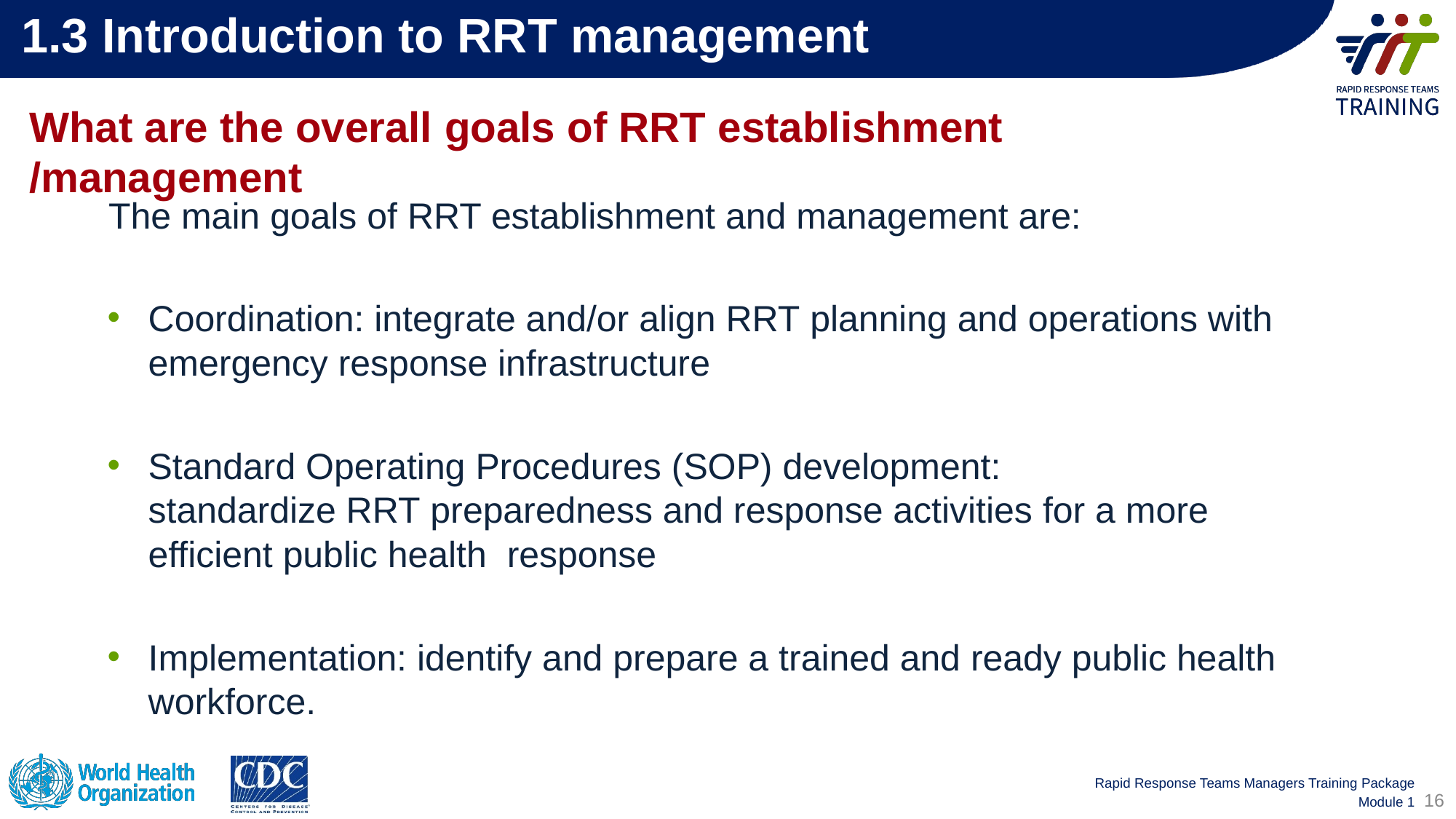

1.3 Introduction to RRT management
What are the overall goals of RRT establishment /management
The main goals of RRT establishment and management are:

Coordination: integrate and/or align RRT planning and operations with  emergency response infrastructure

Standard Operating Procedures (SOP) development: standardize RRT preparedness and response activities for a more efficient public health  response

Implementation: identify and prepare a trained and ready public health  workforce.

16